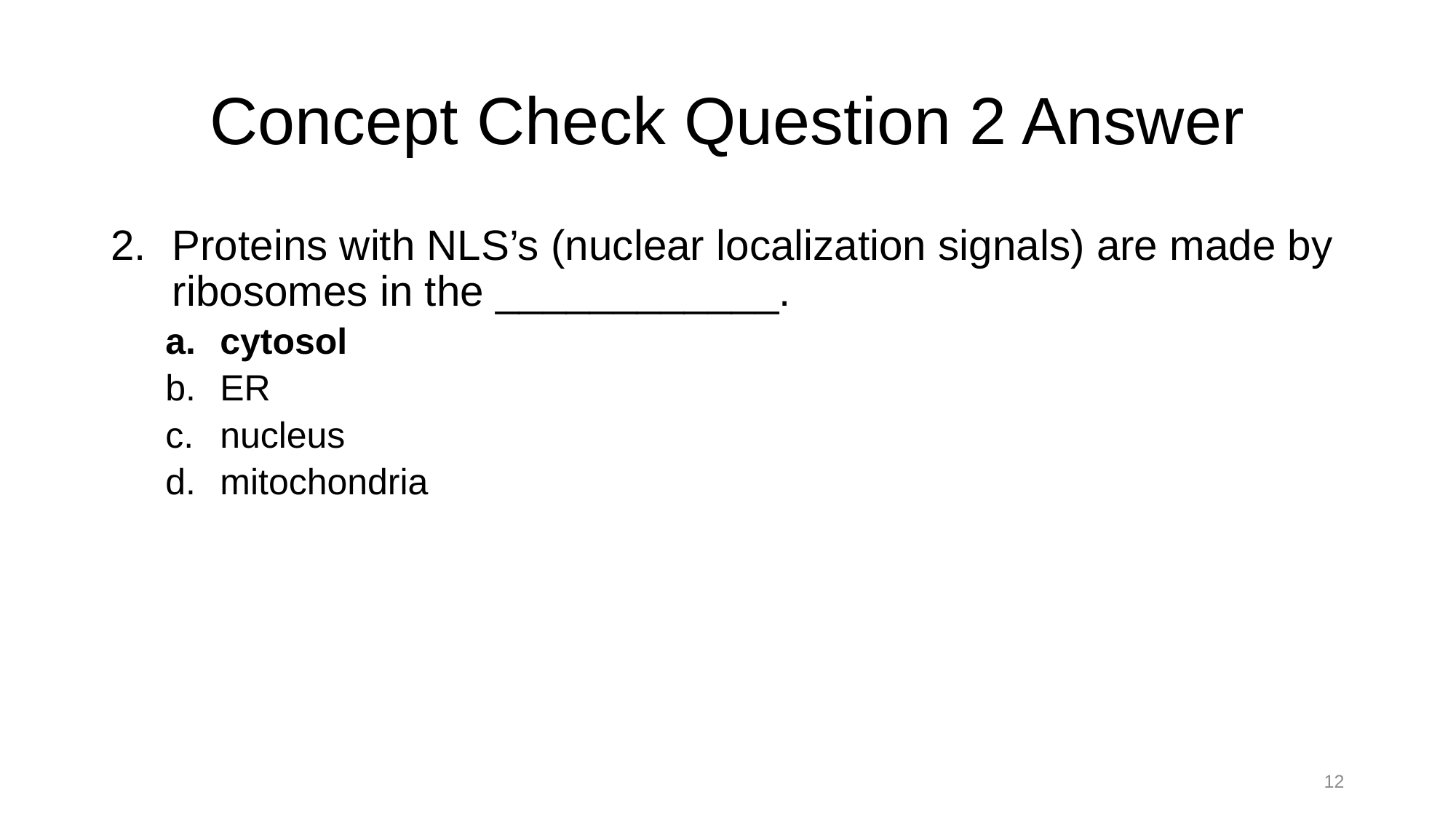

# Concept Check Question 2 Answer
Proteins with NLS’s (nuclear localization signals) are made by ribosomes in the ____________.
cytosol
ER
nucleus
mitochondria
12